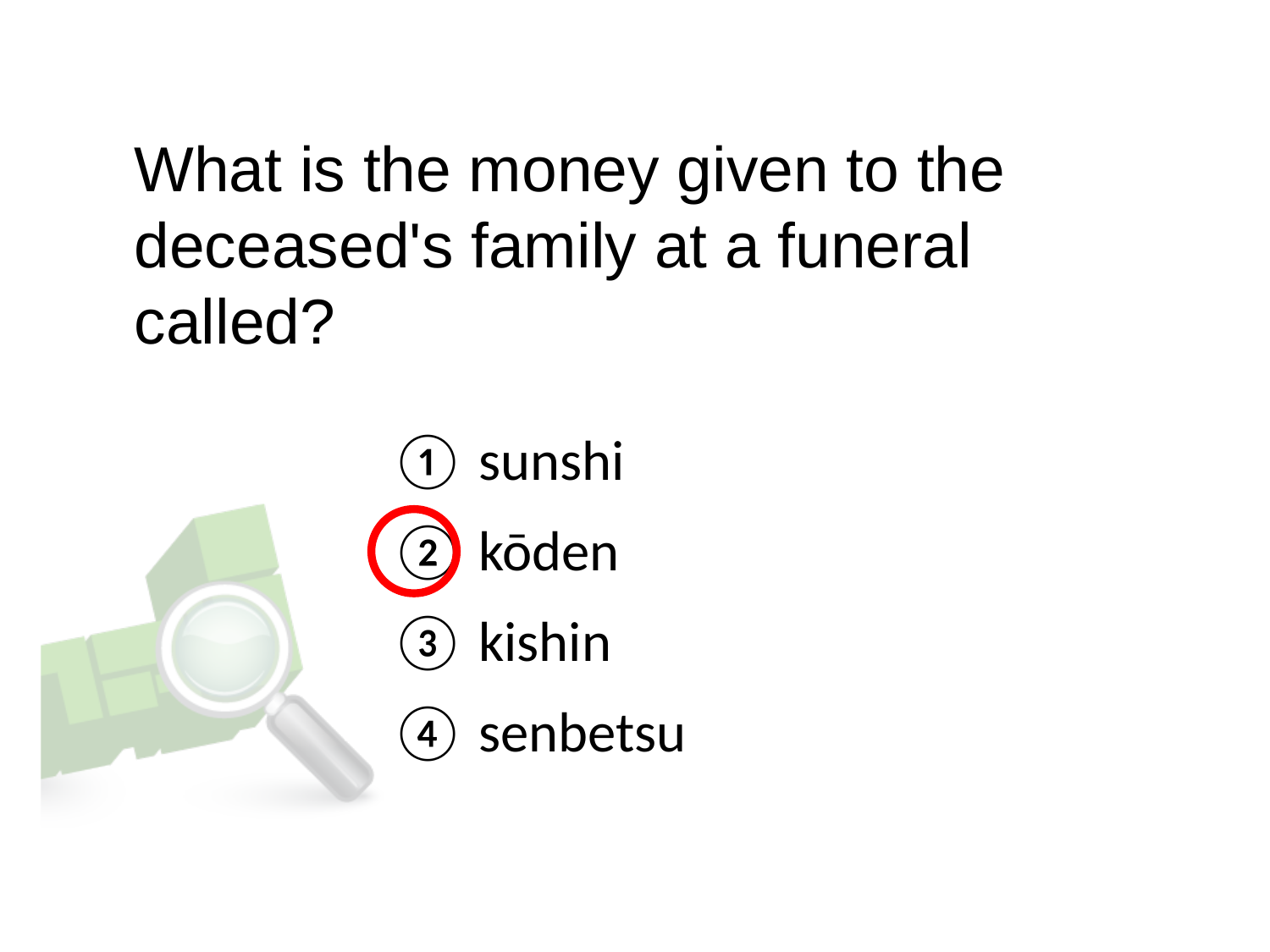

# What is the money given to the deceased's family at a funeral called?
① sunshi
② kōden
③ kishin
④ senbetsu